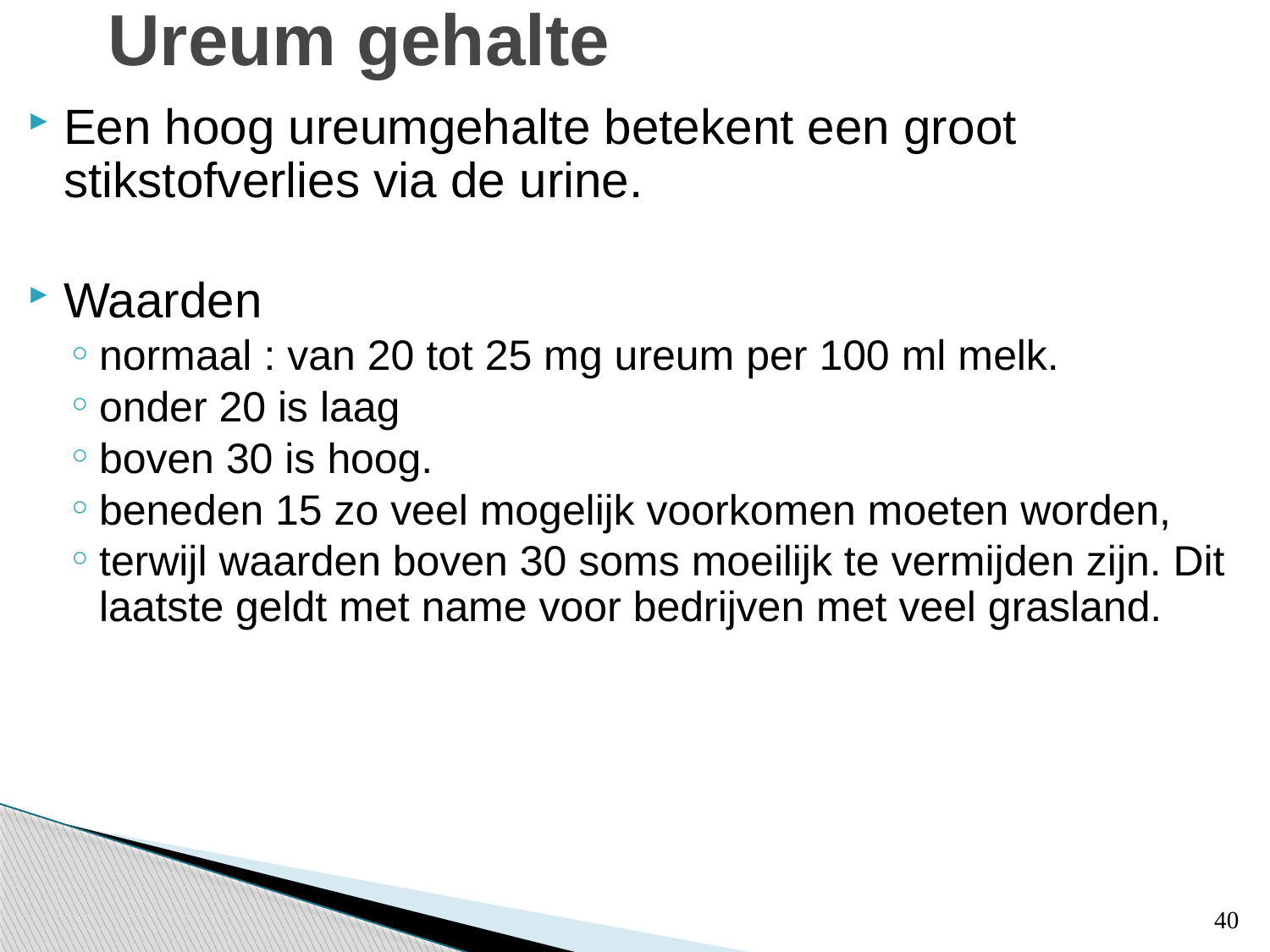

# Ureum gehalte
Een hoog ureumgehalte betekent een groot stikstofverlies via de urine.

Waarden
normaal : van 20 tot 25 mg ureum per 100 ml melk.
onder 20 is laag
boven 30 is hoog.
beneden 15 zo veel mogelijk voorkomen moeten worden,
terwijl waarden boven 30 soms moeilijk te vermijden zijn. Dit laatste geldt met name voor bedrijven met veel grasland.

40